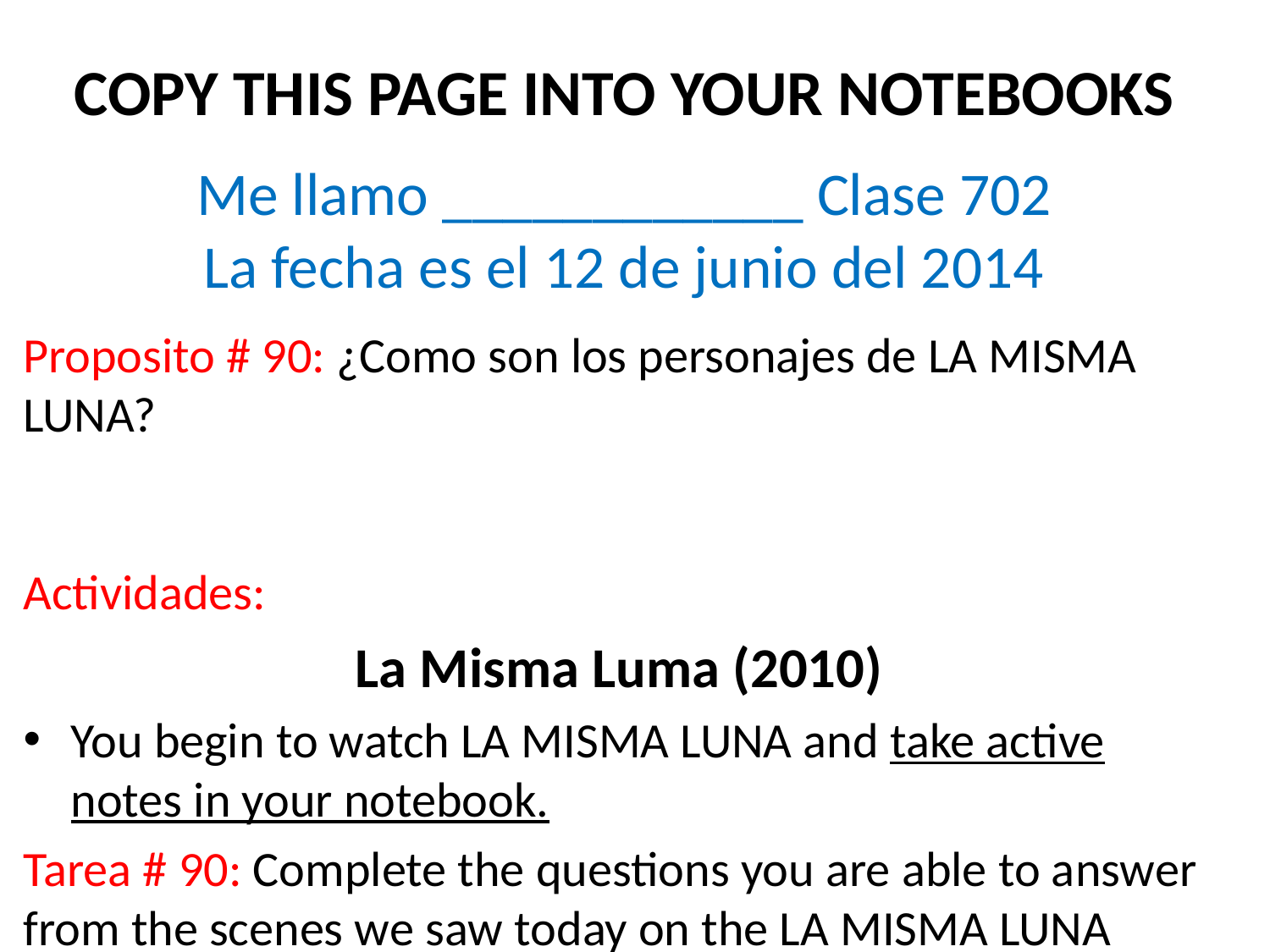

COPY THIS PAGE INTO YOUR NOTEBOOKS
# Me llamo ____________ Clase 702 La fecha es el 12 de junio del 2014
Proposito # 90: ¿Como son los personajes de LA MISMA LUNA?                                                                                                                                                                                                                                                                                                    Actividades:
La Misma Luma (2010)
You begin to watch LA MISMA LUNA and take active notes in your notebook.
Tarea # 90: Complete the questions you are able to answer from the scenes we saw today on the LA MISMA LUNA Spanish Study Guide.